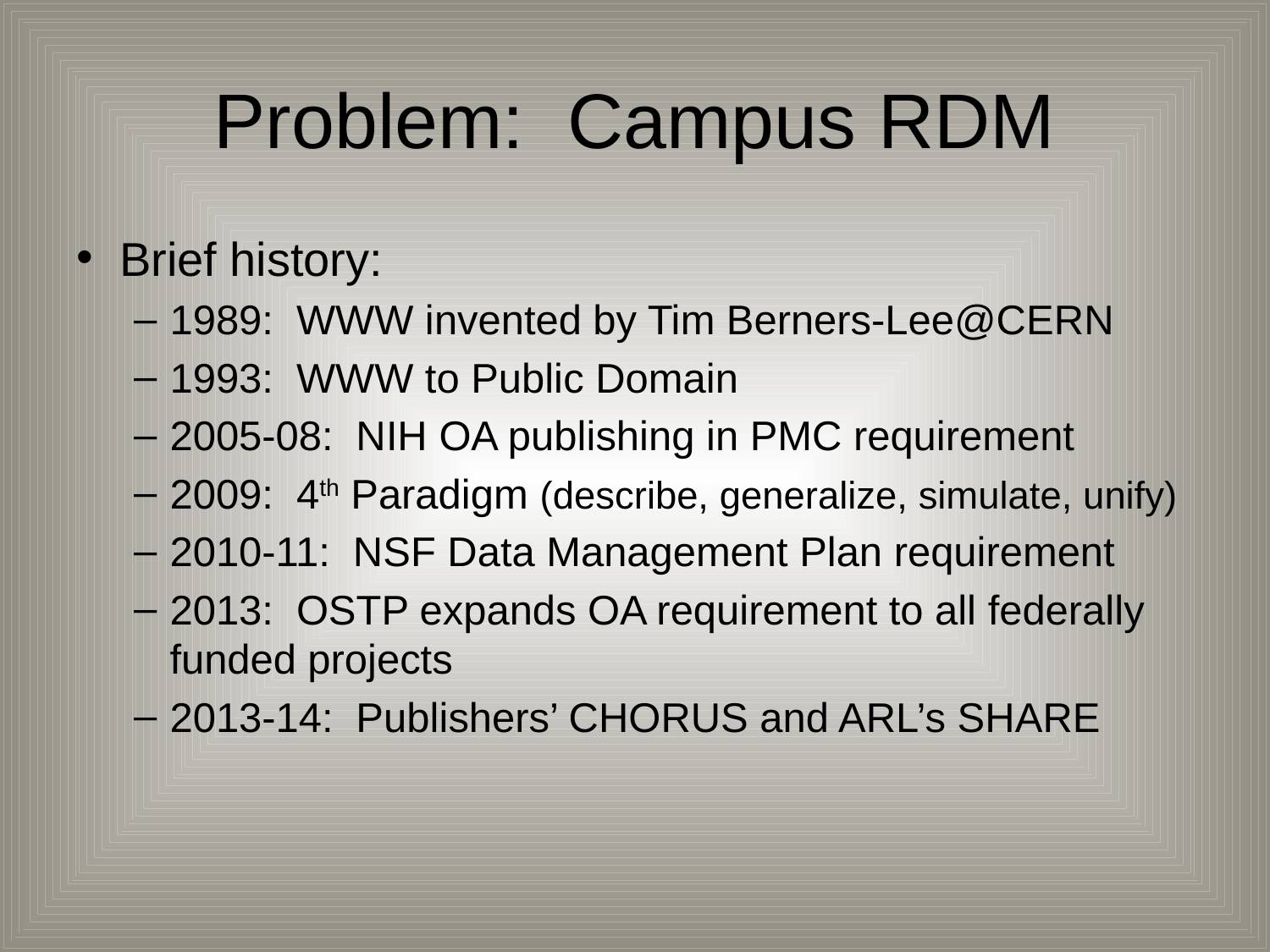

# Problem:  Campus RDM
Brief history:
1989:  WWW invented by Tim Berners-Lee@CERN
1993:  WWW to Public Domain
2005-08:  NIH OA publishing in PMC requirement
2009:  4th Paradigm (describe, generalize, simulate, unify)
2010-11:  NSF Data Management Plan requirement
2013:  OSTP expands OA requirement to all federally funded projects
2013-14:  Publishers’ CHORUS and ARL’s SHARE